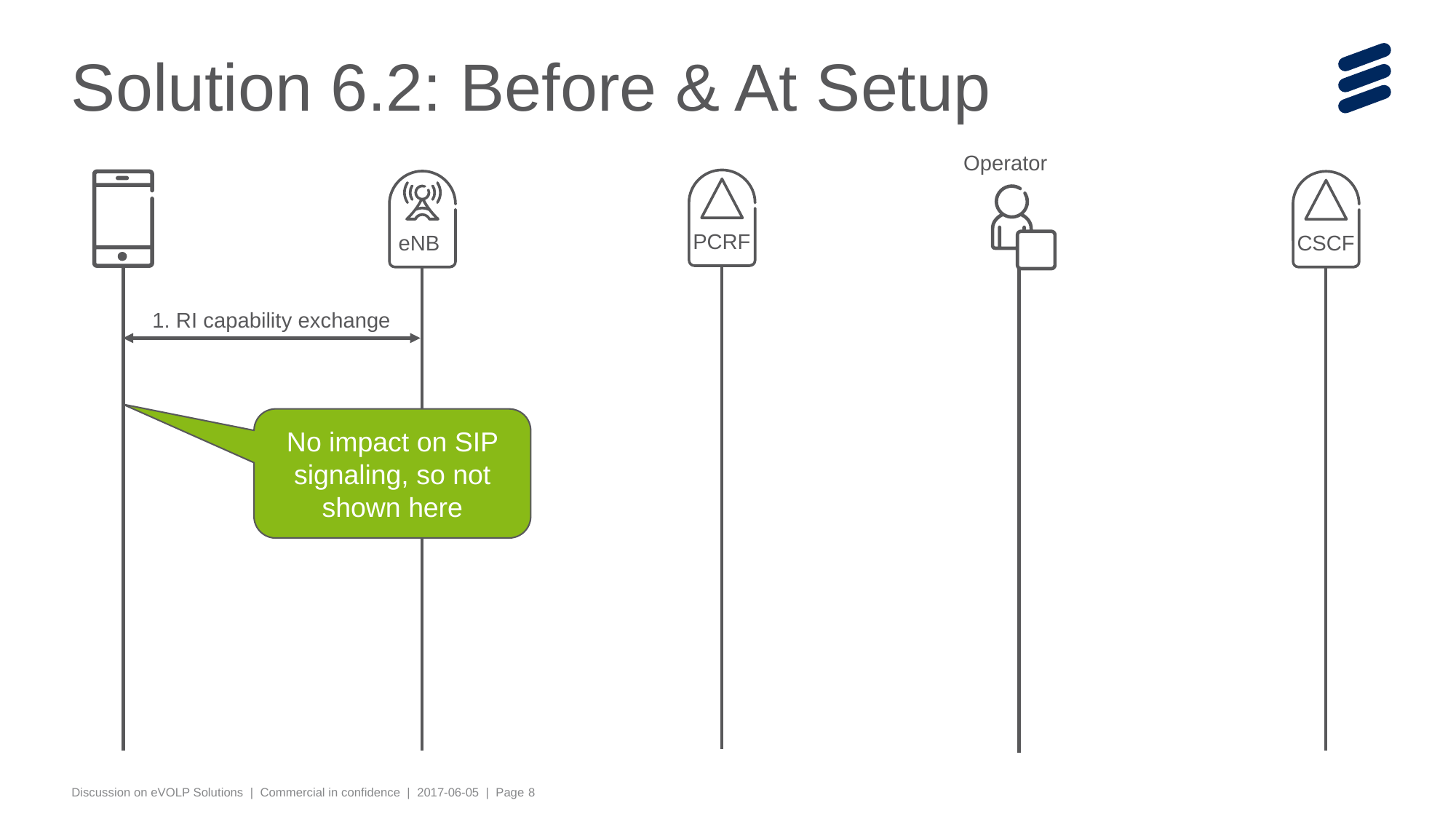

# Solution 6.2: Before & At Setup
Operator

PCRF

eNB

CSCF

1. RI capability exchange
No impact on SIP signaling, so not shown here